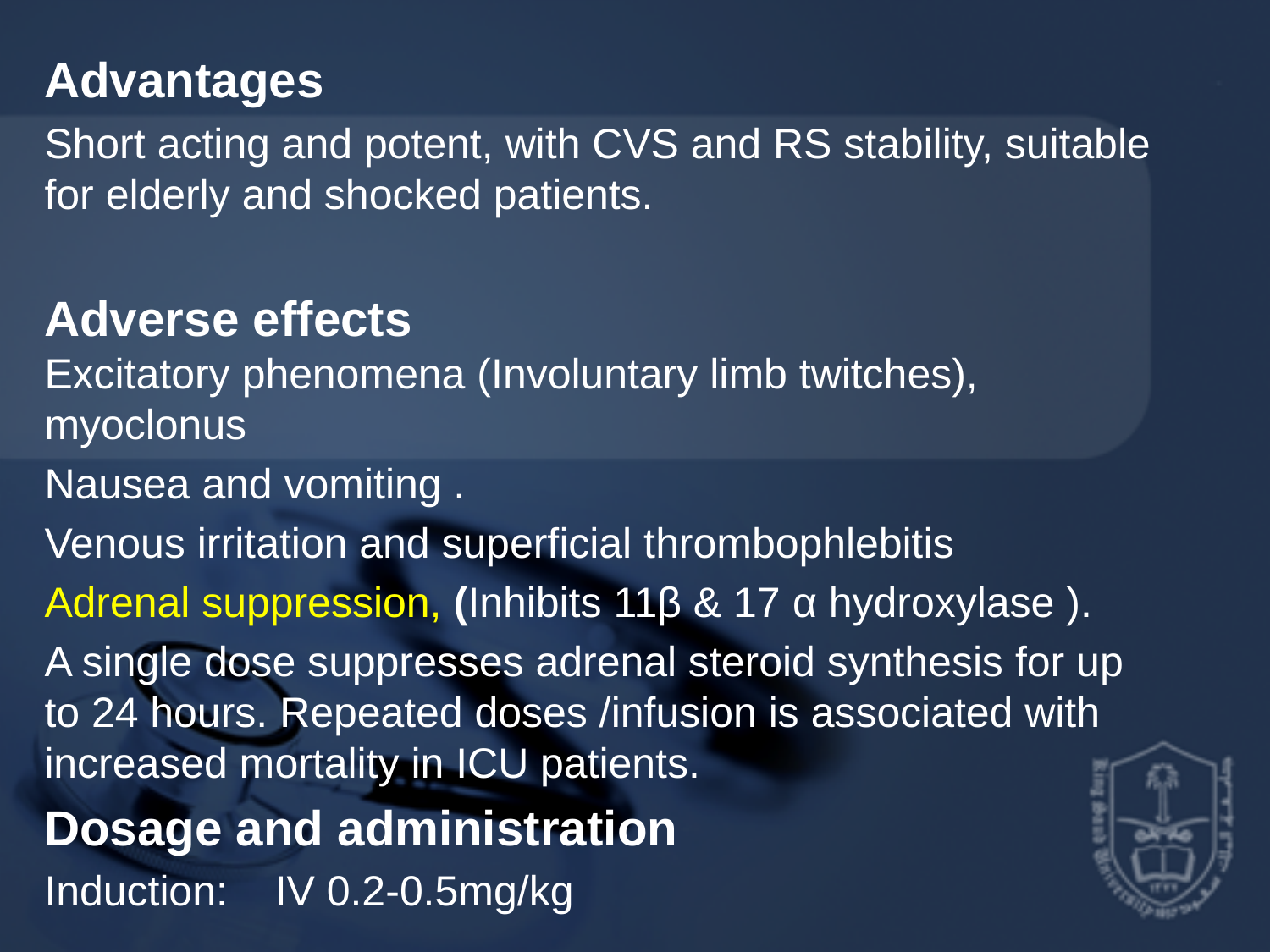

Advantages
Short acting and potent, with CVS and RS stability, suitable for elderly and shocked patients.

Adverse effects
Excitatory phenomena (Involuntary limb twitches), myoclonus
Nausea and vomiting .
Venous irritation and superficial thrombophlebitis
Adrenal suppression, (Inhibits 11β & 17 α hydroxylase ).
A single dose suppresses adrenal steroid synthesis for up to 24 hours. Repeated doses /infusion is associated with increased mortality in ICU patients.
Dosage and administration
Induction:    IV 0.2-0.5mg/kg